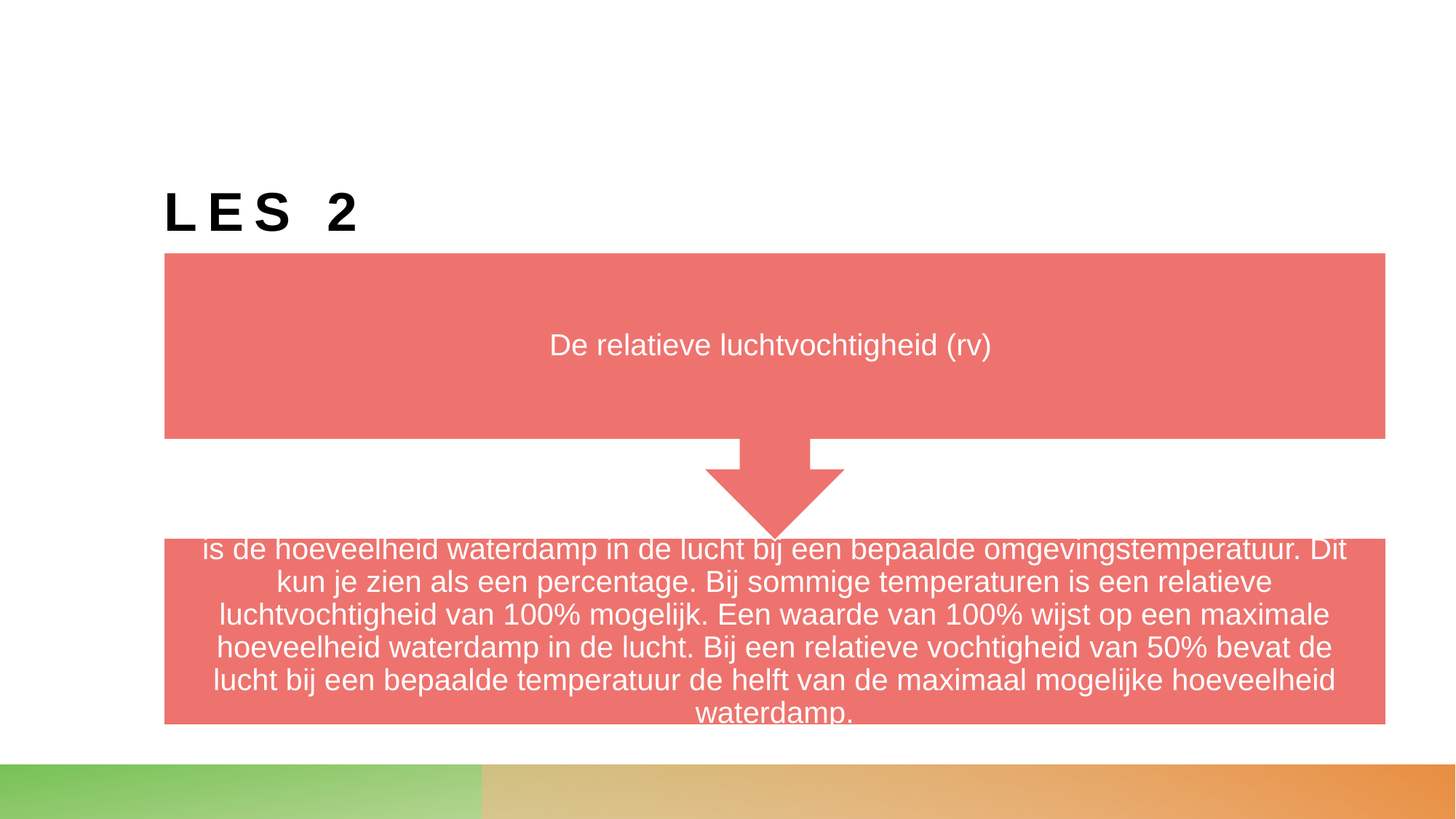

# Les 2
is de hoeveelheid waterdamp in de lucht bij een bepaalde omgevingstemperatuur. Dit kun je zien als een percentage. Bij sommige temperaturen is een relatieve luchtvochtigheid van 100% mogelijk. Een waarde van 100% wijst op een maximale hoeveelheid waterdamp in de lucht. Bij een relatieve vochtigheid van 50% bevat de lucht bij een bepaalde temperatuur de helft van de maximaal mogelijke hoeveelheid waterdamp.
De relatieve luchtvochtigheid (rv)